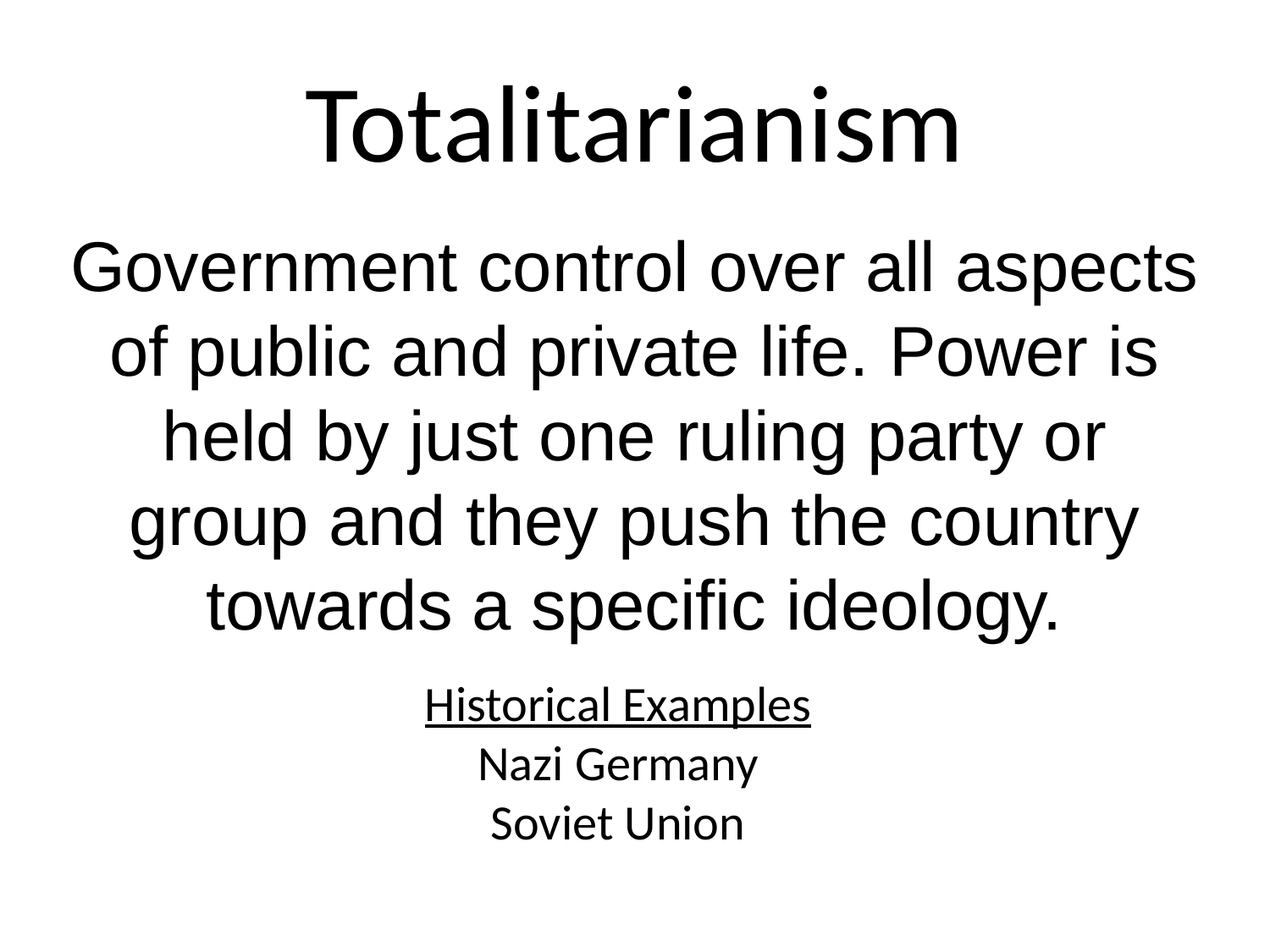

# Totalitarianism
Government control over all aspects of public and private life. Power is held by just one ruling party or group and they push the country towards a specific ideology.
Historical Examples
Nazi Germany
Soviet Union